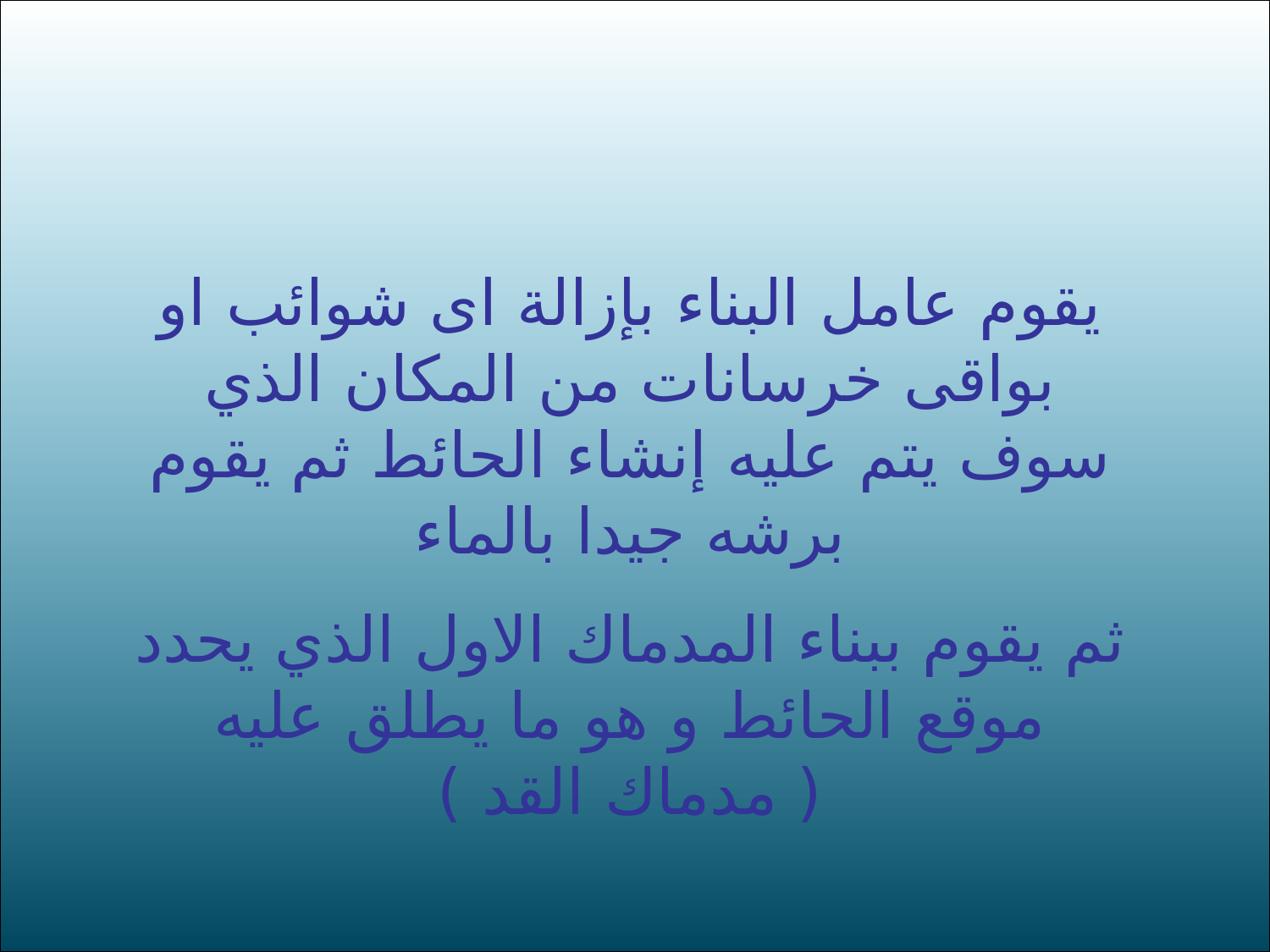

يقوم عامل البناء بإزالة اى شوائب او بواقى خرسانات من المكان الذي سوف يتم عليه إنشاء الحائط ثم يقوم برشه جيدا بالماء
ثم يقوم ببناء المدماك الاول الذي يحدد موقع الحائط و هو ما يطلق عليه ( مدماك القد )